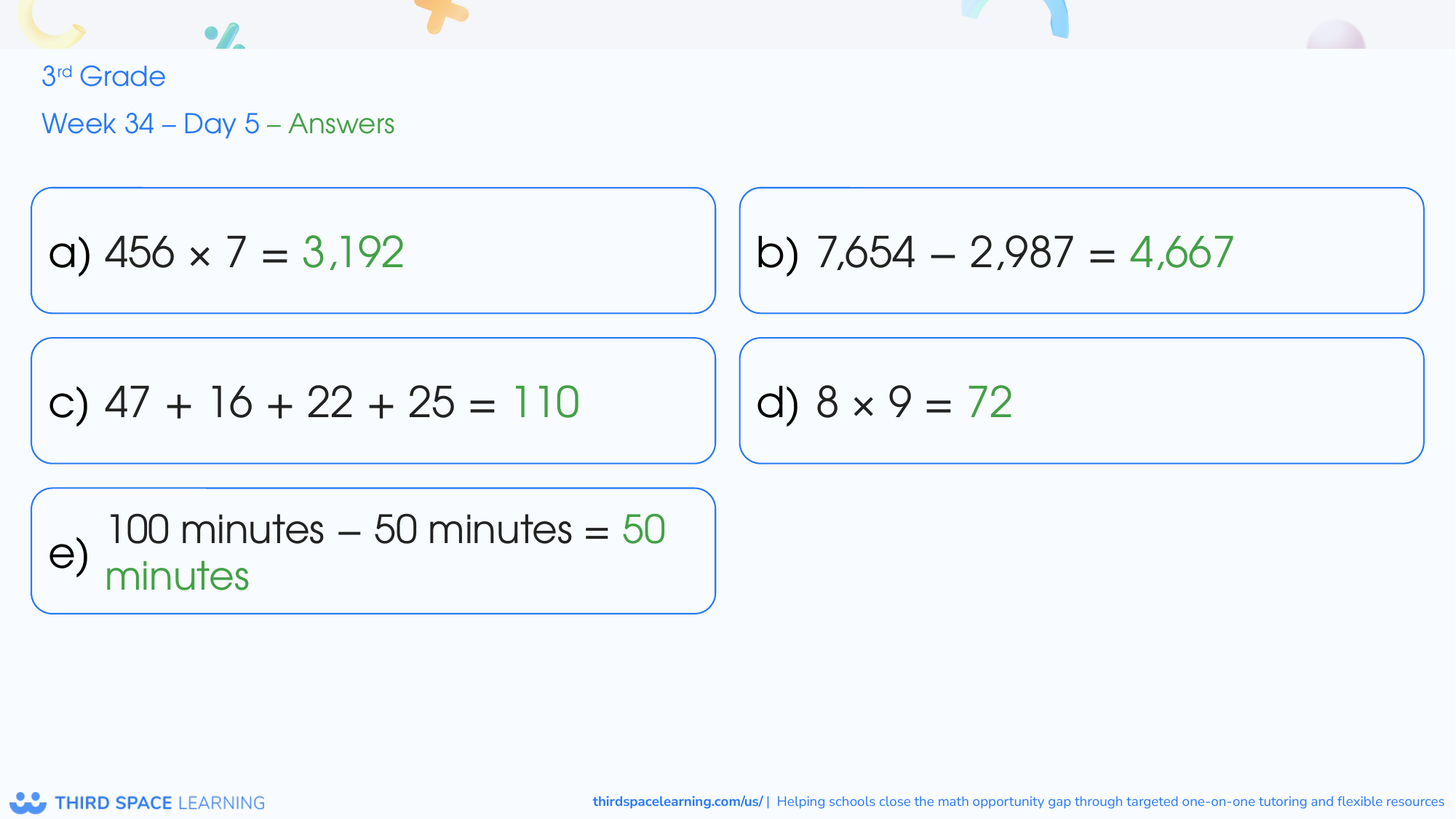

3rd Grade
Week 34 – Day 5 – Answers
456 × 7 = 3,192
7,654 − 2,987 = 4,667
47 + 16 + 22 + 25 = 110
8 × 9 = 72
100 minutes − 50 minutes = 50 minutes